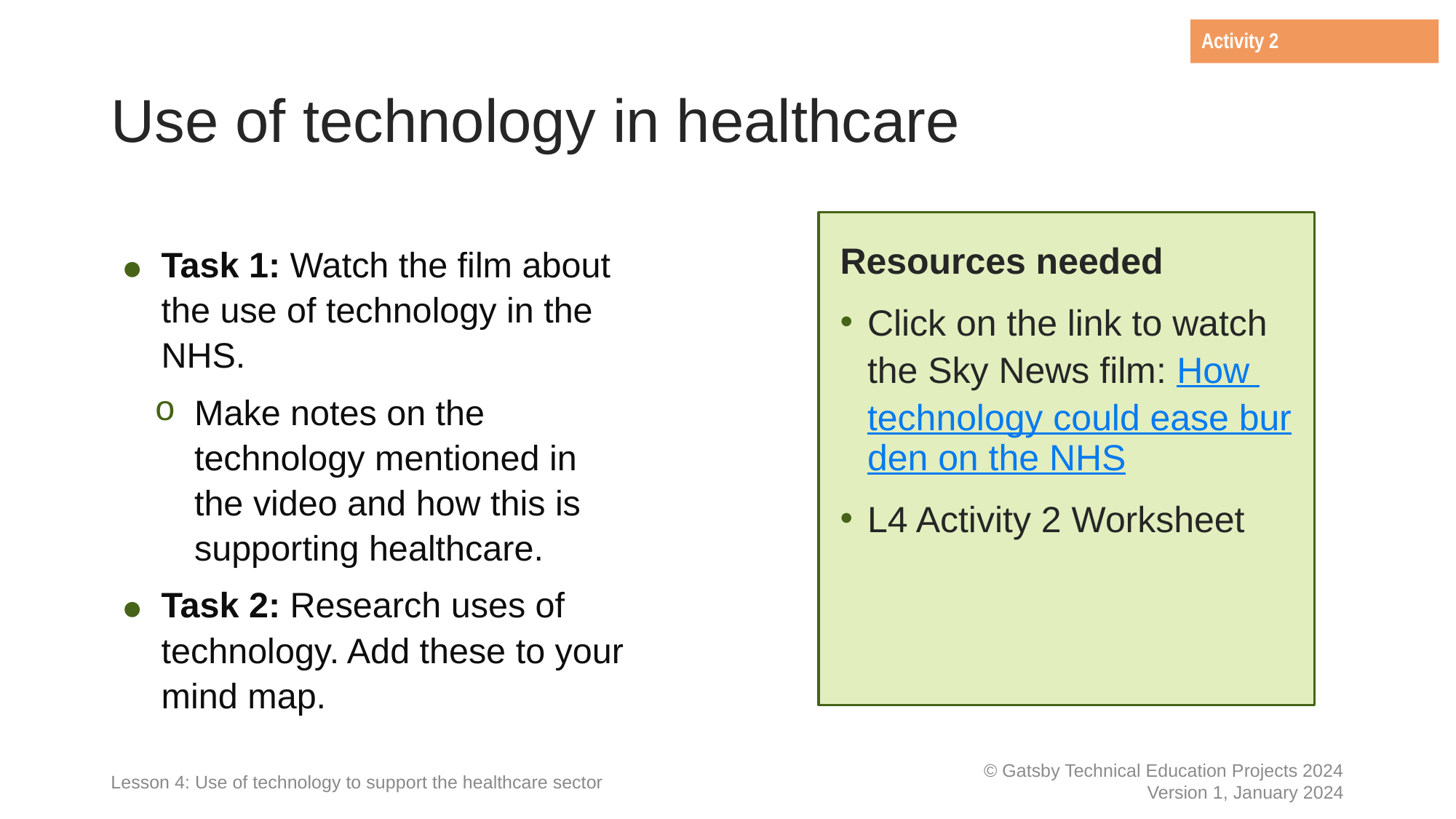

Activity 2
# Use of technology in healthcare
Resources needed
Click on the link to watch the Sky News film: How technology could ease burden on the NHS
L4 Activity 2 Worksheet
Task 1: Watch the film about the use of technology in the NHS.
Make notes on the technology mentioned in the video and how this is supporting healthcare.
Task 2: Research uses of technology. Add these to your mind map.

Lesson 4: Use of technology to support the healthcare sector